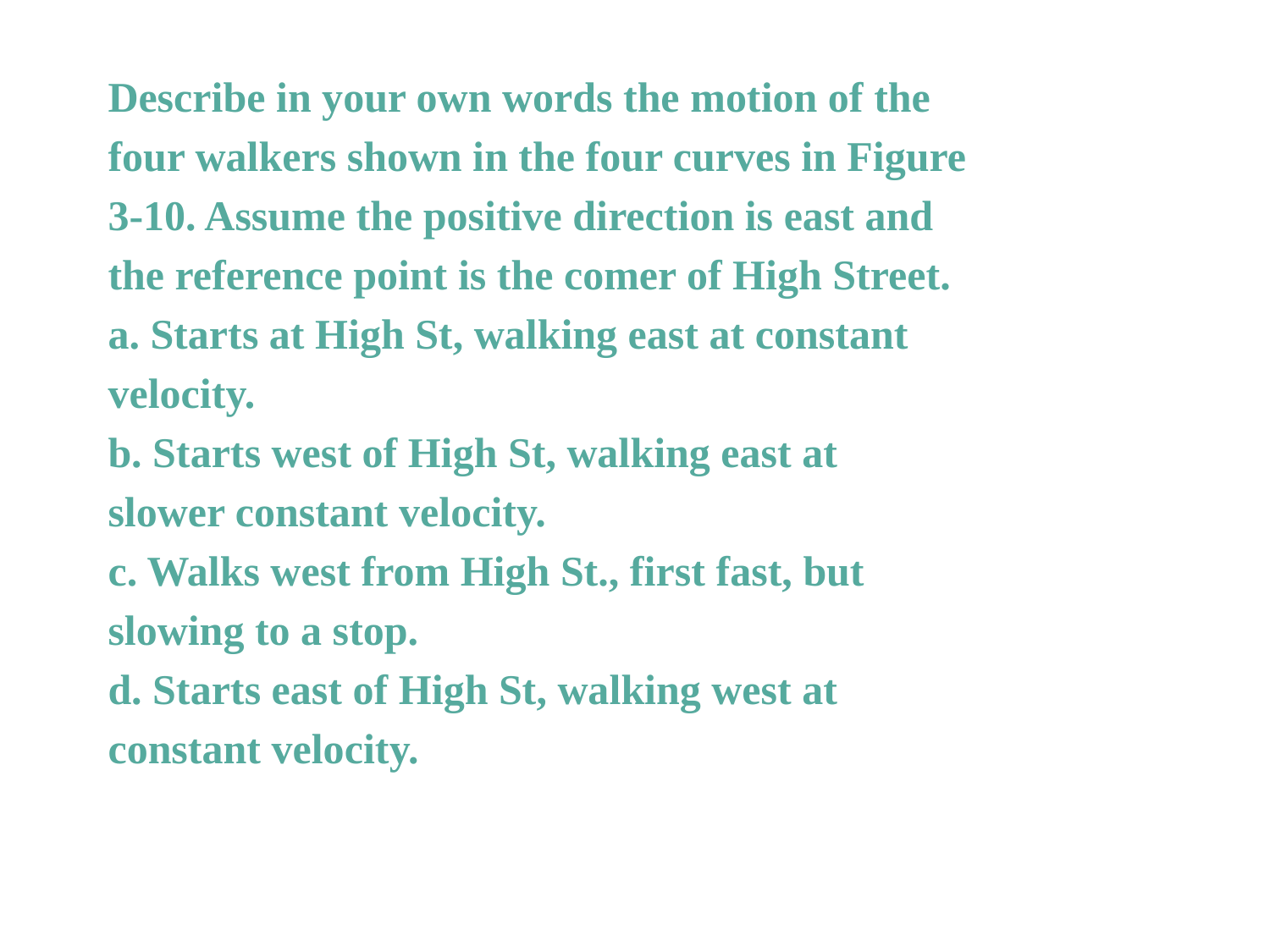

Describe in your own words the motion of the
four walkers shown in the four curves in Figure
3-10. Assume the positive direction is east and
the reference point is the comer of High Street.
a. Starts at High St, walking east at constant
velocity.
b. Starts west of High St, walking east at
slower constant velocity.
c. Walks west from High St., first fast, but
slowing to a stop.
d. Starts east of High St, walking west at
constant velocity.
#